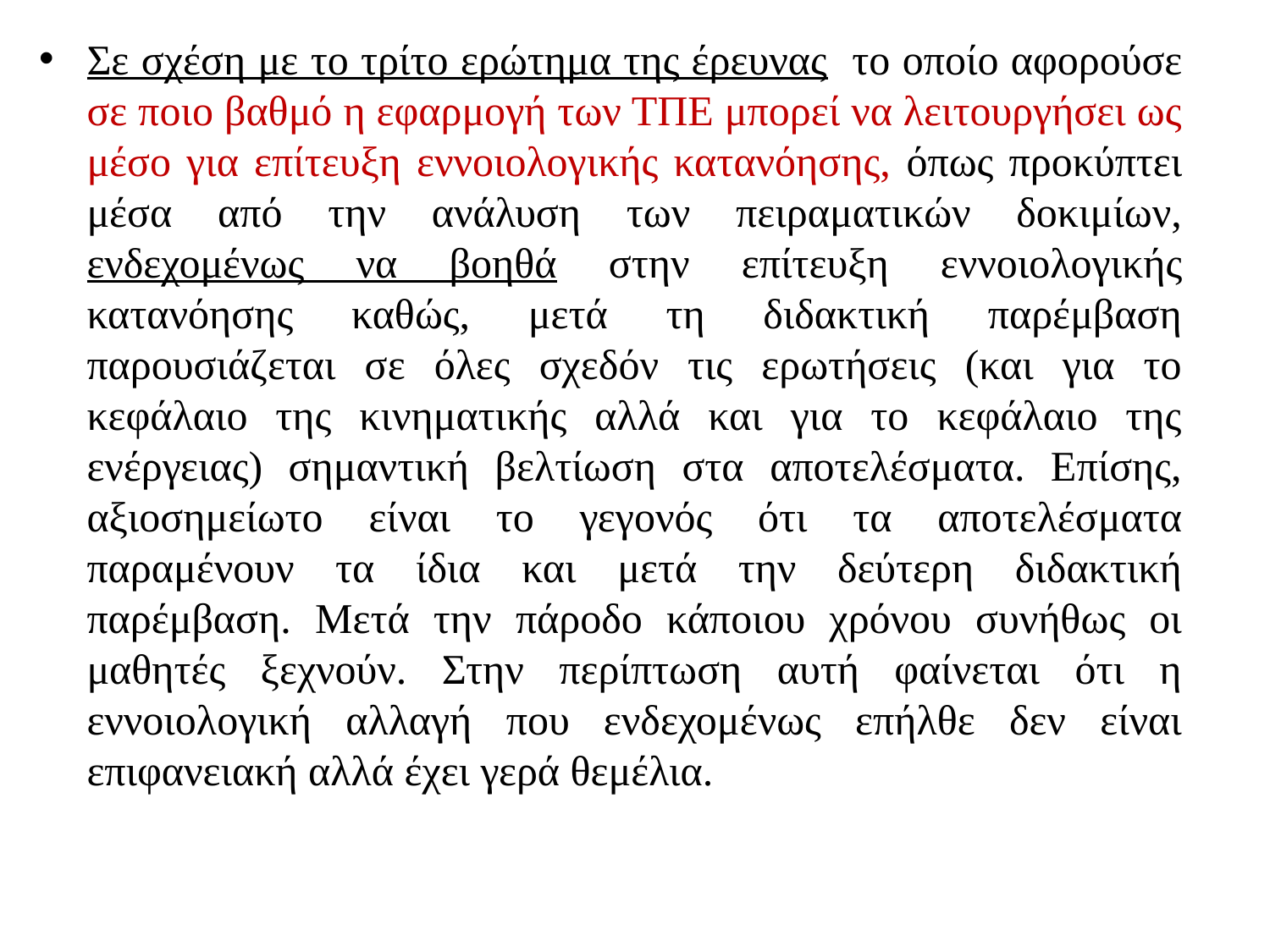

Σε σχέση με το τρίτο ερώτημα της έρευνας  το οποίο αφορούσε σε ποιο βαθμό η εφαρμογή των ΤΠΕ μπορεί να λειτουργήσει ως μέσο για επίτευξη εννοιολογικής κατανόησης, όπως προκύπτει μέσα από την ανάλυση των πειραματικών δοκιμίων, ενδεχομένως να βοηθά στην επίτευξη εννοιολογικής κατανόησης καθώς, μετά τη διδακτική παρέμβαση παρουσιάζεται σε όλες σχεδόν τις ερωτήσεις (και για το κεφάλαιο της κινηματικής αλλά και για το κεφάλαιο της ενέργειας) σημαντική βελτίωση στα αποτελέσματα. Επίσης, αξιοσημείωτο είναι το γεγονός ότι τα αποτελέσματα παραμένουν τα ίδια και μετά την δεύτερη διδακτική παρέμβαση. Μετά την πάροδο κάποιου χρόνου συνήθως οι μαθητές ξεχνούν. Στην περίπτωση αυτή φαίνεται ότι η εννοιολογική αλλαγή που ενδεχομένως επήλθε δεν είναι επιφανειακή αλλά έχει γερά θεμέλια.